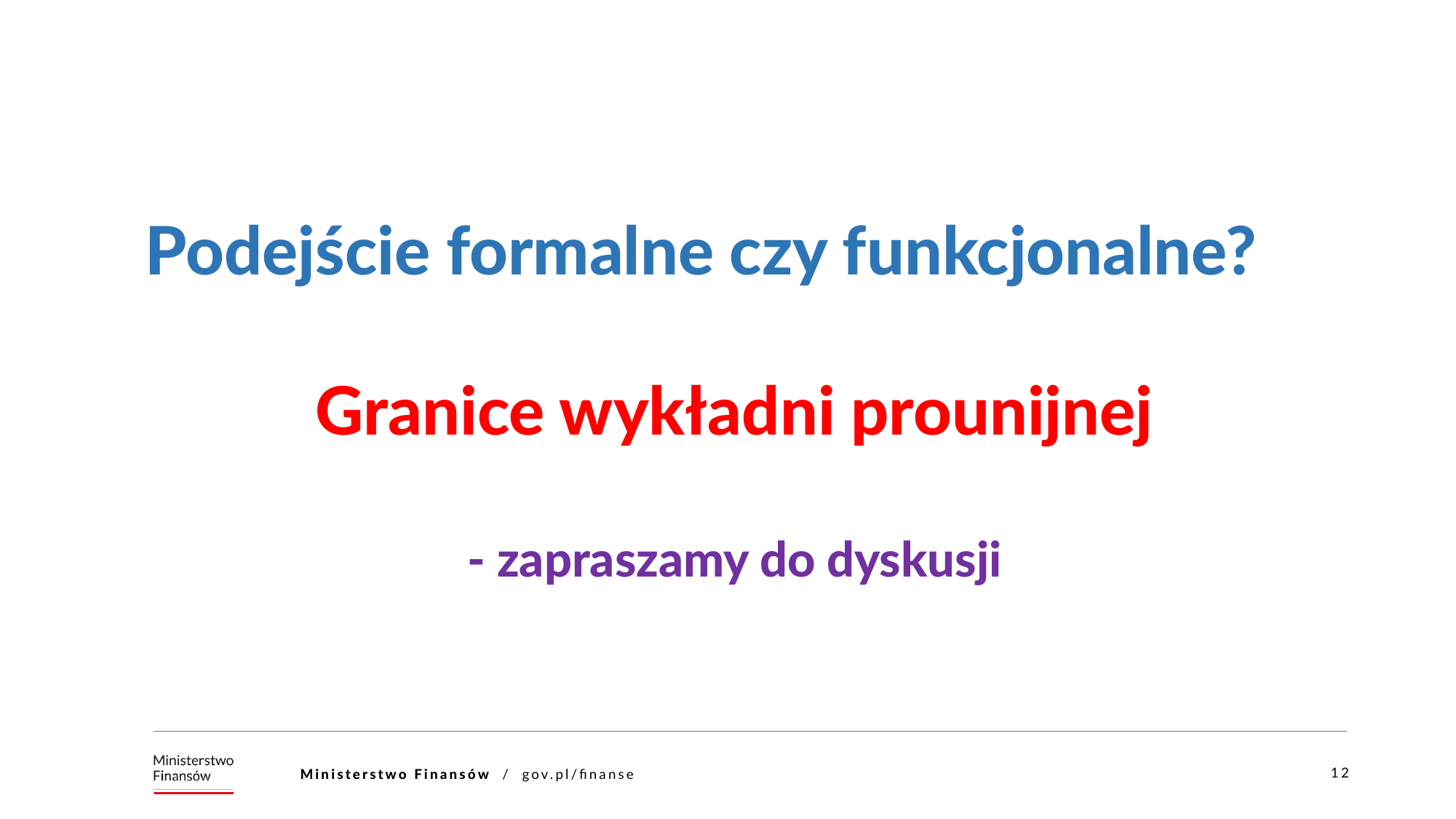

Podejście formalne czy funkcjonalne?

Granice wykładni prounijnej

- zapraszamy do dyskusji